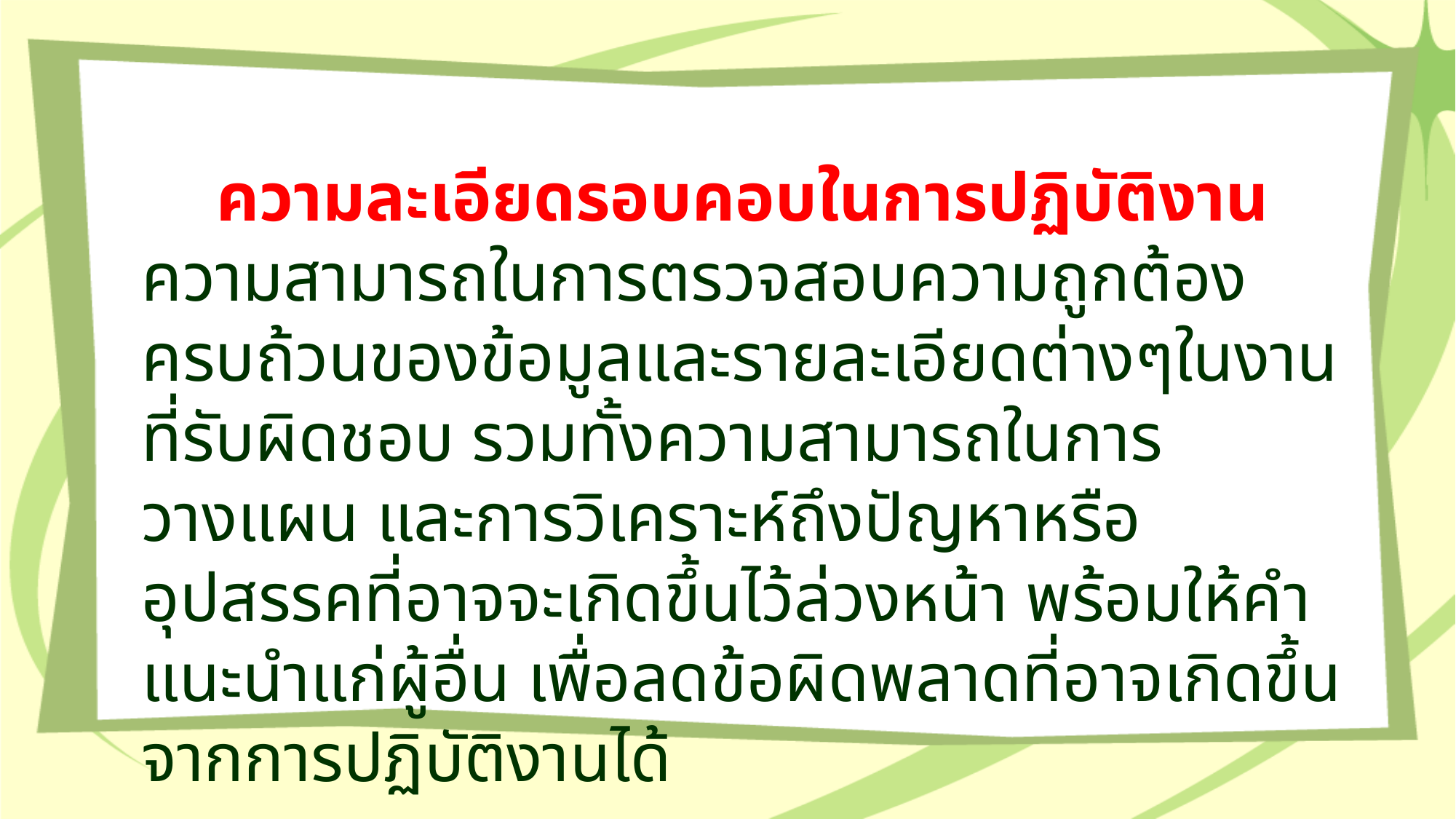

ความละเอียดรอบคอบในการปฏิบัติงาน
ความสามารถในการตรวจสอบความถูกต้อง ครบถ้วนของข้อมูลและรายละเอียดต่างๆในงานที่รับผิดชอบ รวมทั้งความสามารถในการวางแผน และการวิเคราะห์ถึงปัญหาหรืออุปสรรคที่อาจจะเกิดขึ้นไว้ล่วงหน้า พร้อมให้คำแนะนำแก่ผู้อื่น เพื่อลดข้อผิดพลาดที่อาจเกิดขึ้นจากการปฏิบัติงานได้